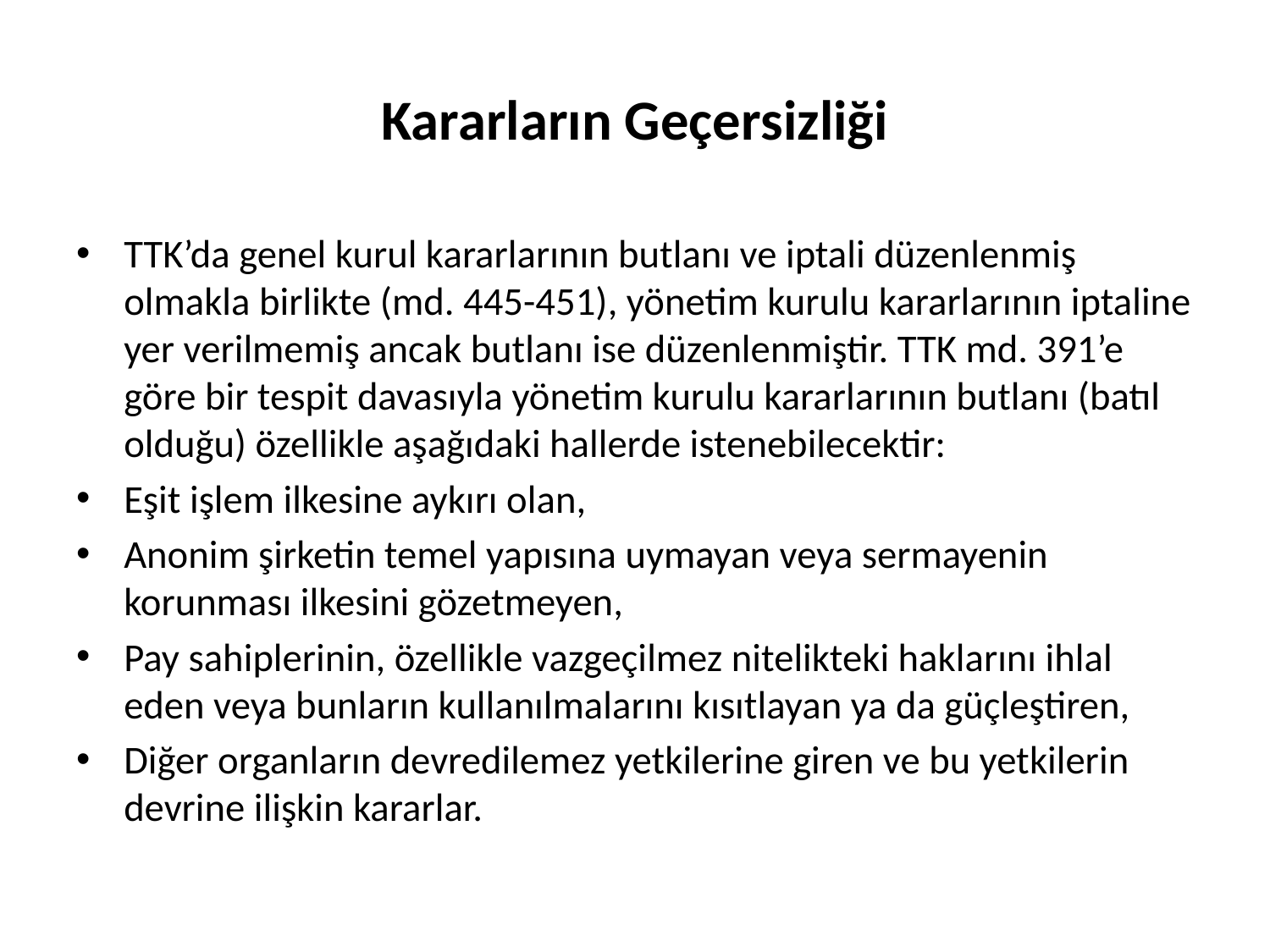

# Kararların Geçersizliği
TTK’da genel kurul kararlarının butlanı ve iptali düzenlenmiş olmakla birlikte (md. 445-451), yönetim kurulu kararlarının iptaline yer verilmemiş ancak butlanı ise düzenlenmiştir. TTK md. 391’e göre bir tespit davasıyla yönetim kurulu kararlarının butlanı (batıl olduğu) özellikle aşağıdaki hallerde istenebilecektir:
Eşit işlem ilkesine aykırı olan,
Anonim şirketin temel yapısına uymayan veya sermayenin korunması ilkesini gözetmeyen,
Pay sahiplerinin, özellikle vazgeçilmez nitelikteki haklarını ihlal eden veya bunların kullanılmalarını kısıtlayan ya da güçleştiren,
Diğer organların devredilemez yetkilerine giren ve bu yetkilerin devrine ilişkin kararlar.